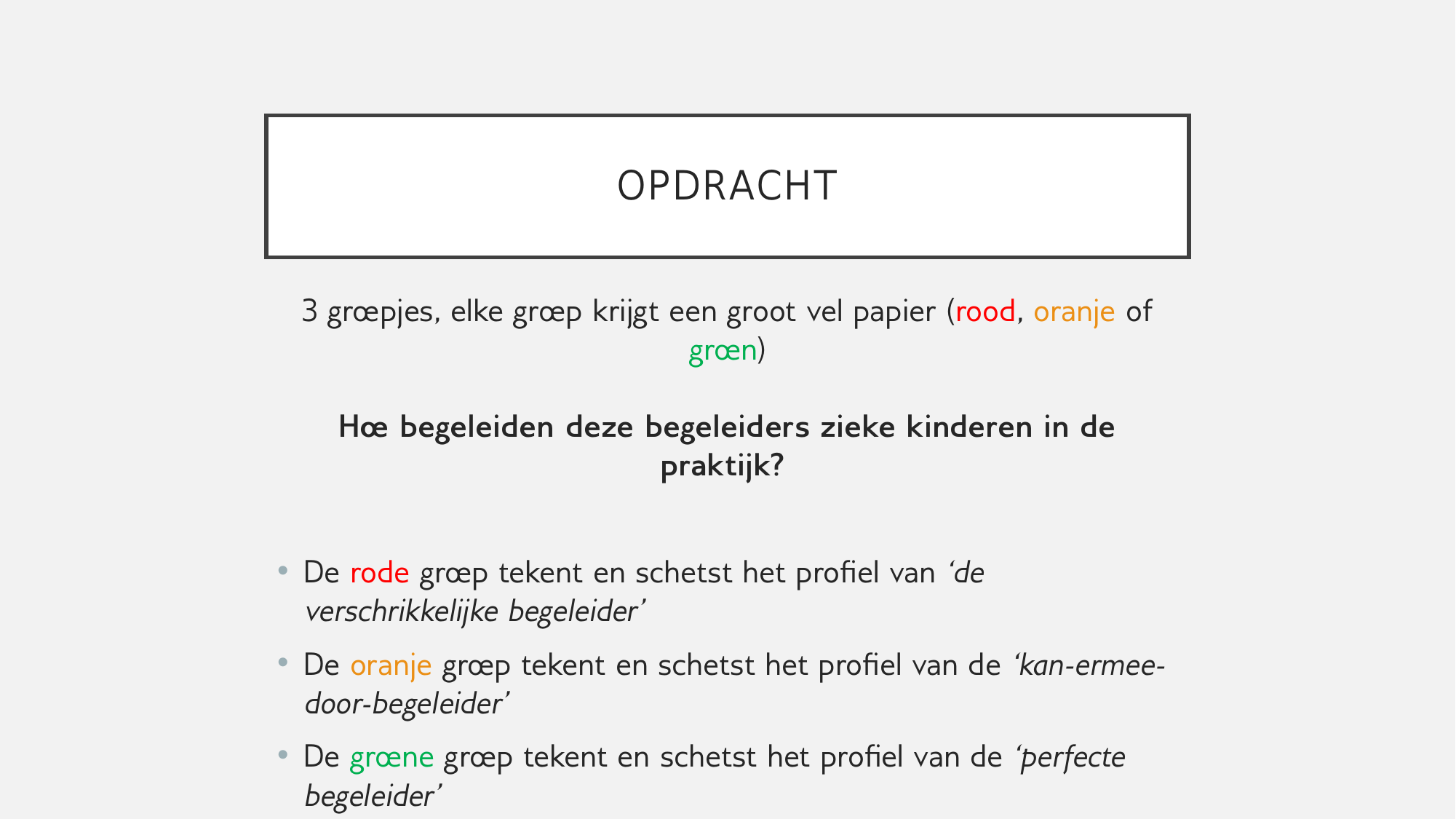

# opdracht
3 groepjes, elke groep krijgt een groot vel papier (rood, oranje of groen)
Hoe begeleiden deze begeleiders zieke kinderen in de praktijk?

De rode groep tekent en schetst het profiel van ‘de verschrikkelijke begeleider’
De oranje groep tekent en schetst het profiel van de ‘kan-ermee-door-begeleider’
De groene groep tekent en schetst het profiel van de ‘perfecte begeleider’